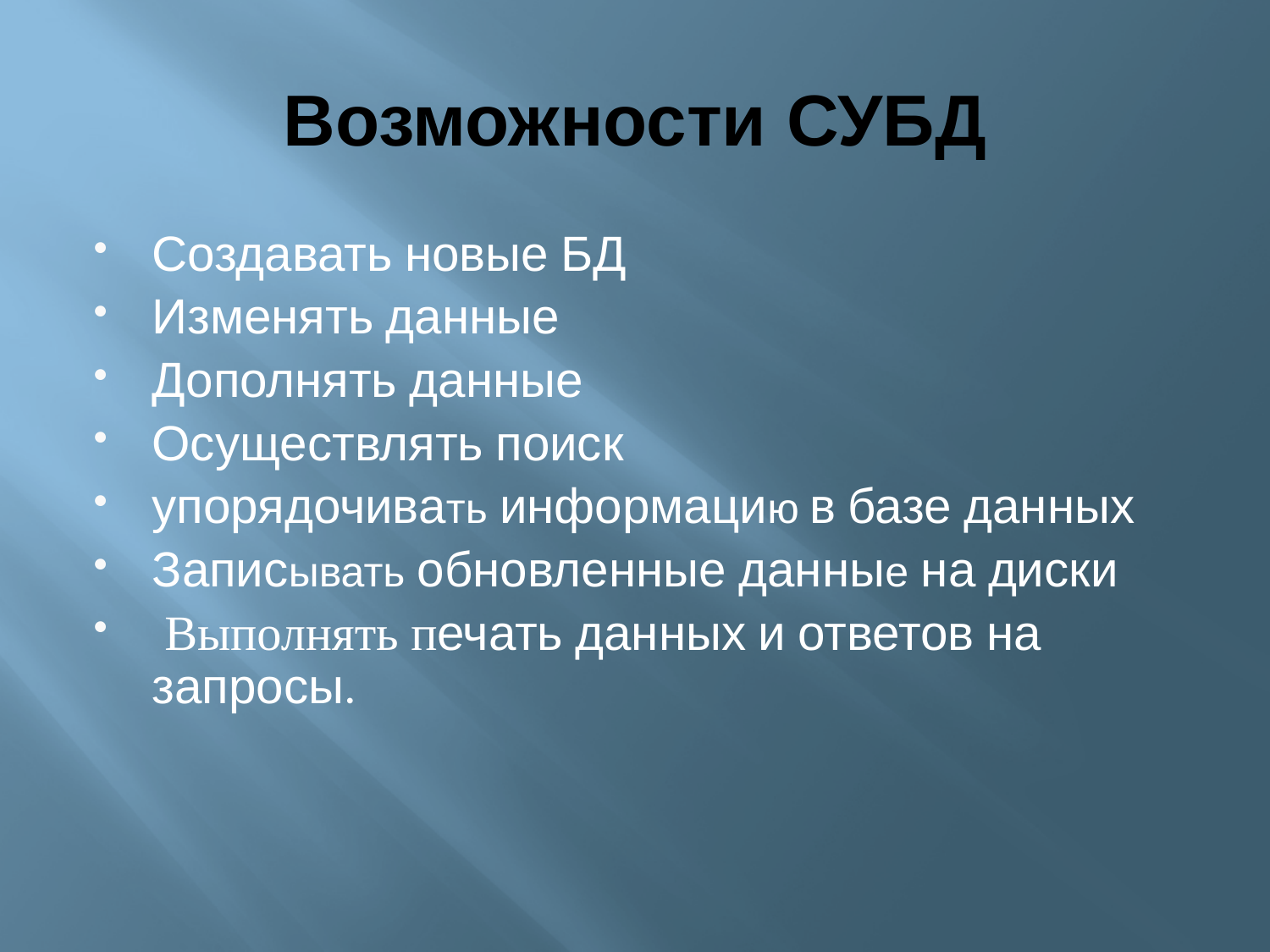

# Возможности СУБД
Создавать новые БД
Изменять данные
Дополнять данные
Осуществлять поиск
упорядочивать информацию в базе данных
Записывать обновленные данные на диски
 Выполнять печать данных и ответов на запросы.